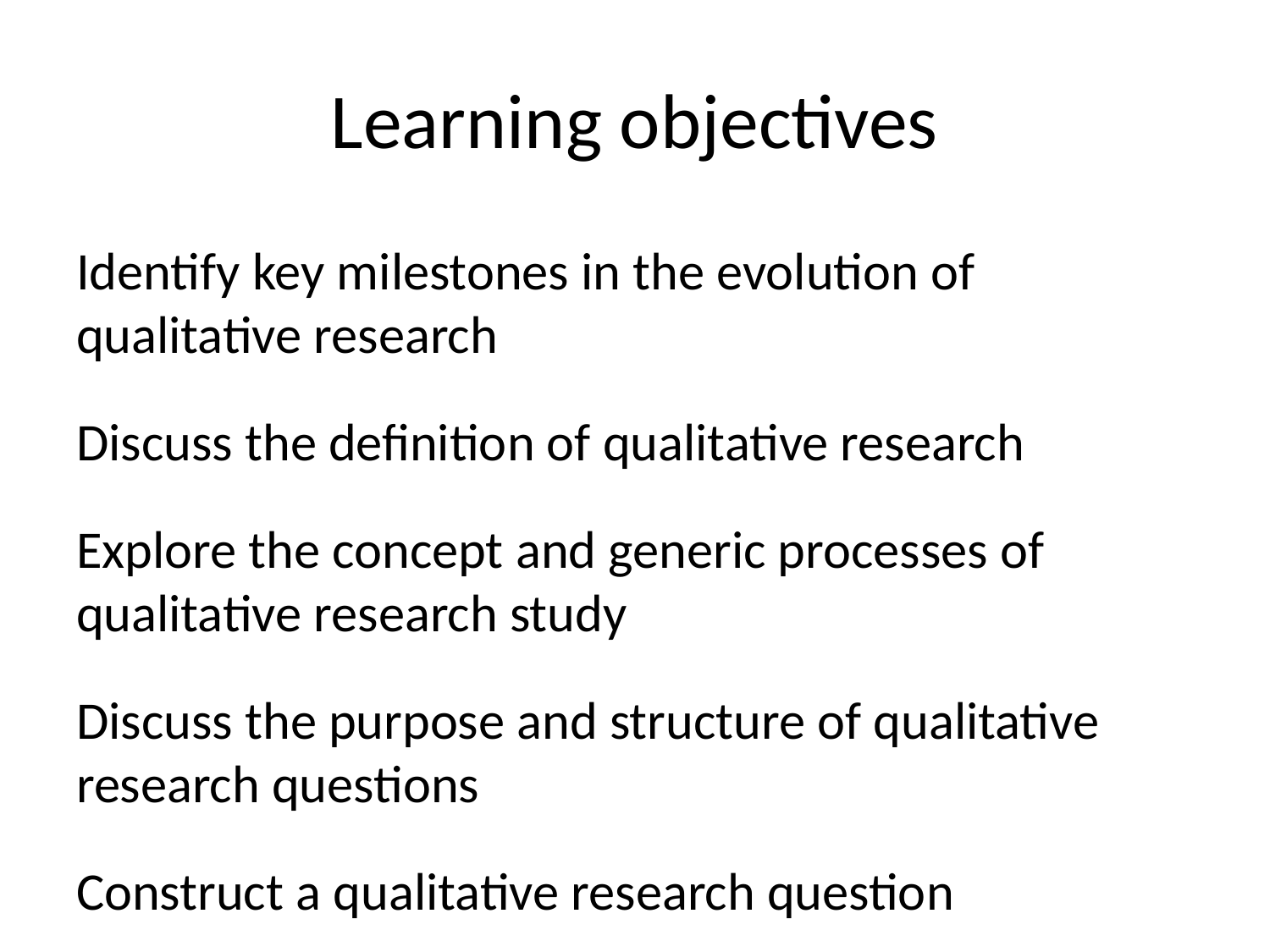

# Learning objectives
Identify key milestones in the evolution of qualitative research
Discuss the definition of qualitative research
Explore the concept and generic processes of qualitative research study
Discuss the purpose and structure of qualitative research questions
Construct a qualitative research question